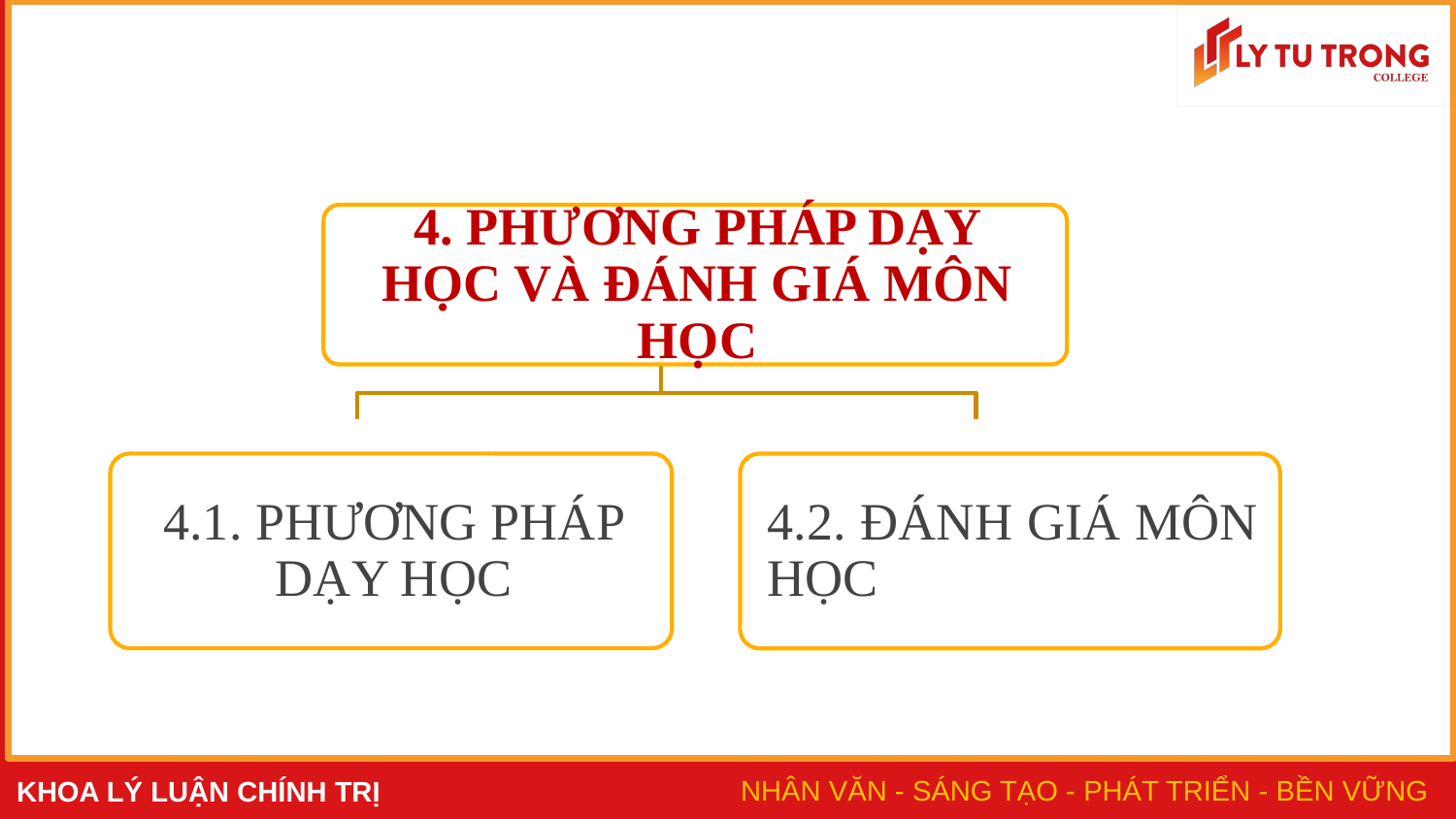

4. PHƯƠNG PHÁP DẠY HỌC VÀ ĐÁNH GIÁ MÔN HỌC
4.1. PHƯƠNG PHÁP DẠY HỌC
4.2. ĐÁNH GIÁ MÔN HỌC